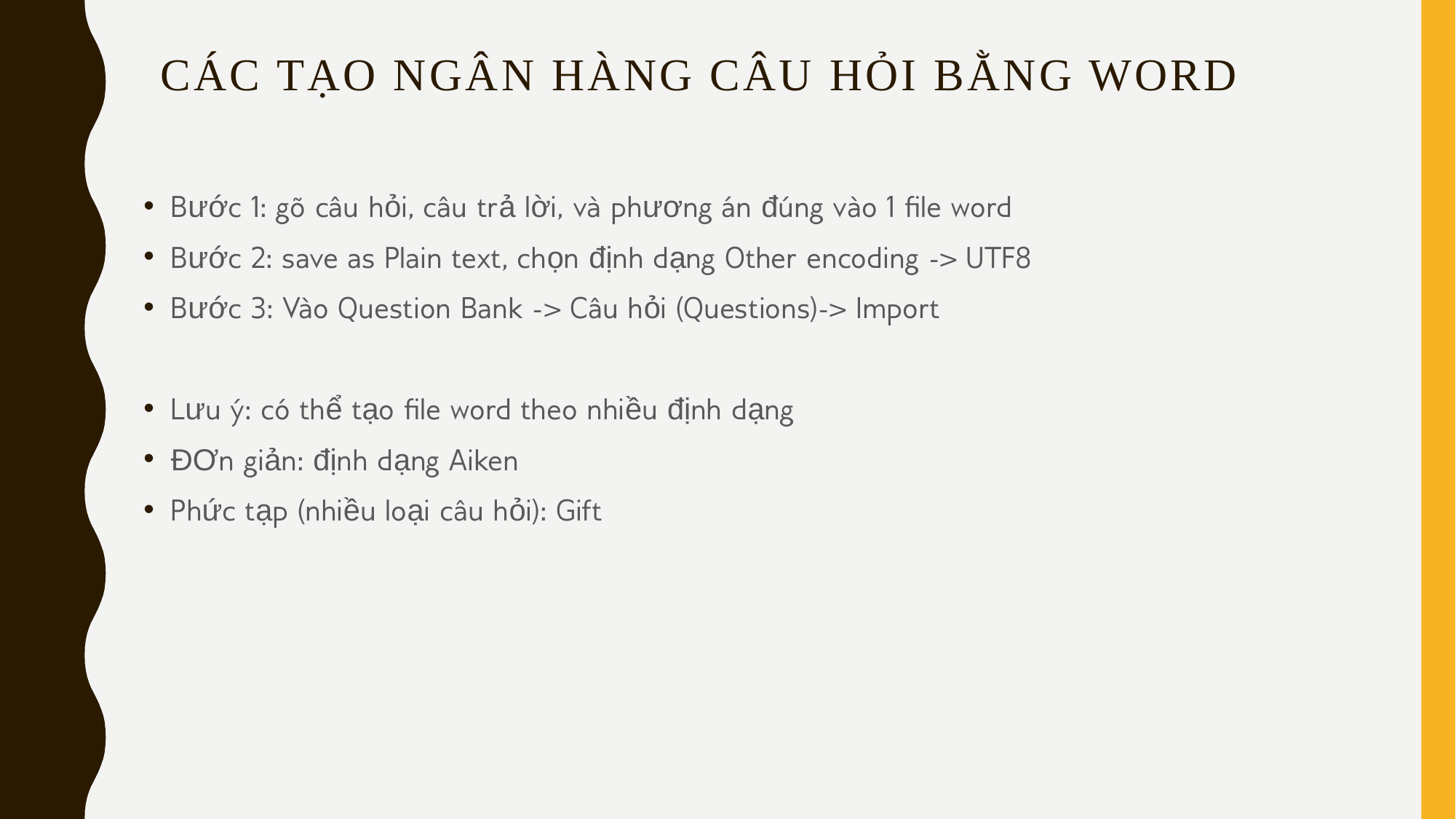

# Các tạo ngân hàng câu hỏi bằng word
Bước 1: gõ câu hỏi, câu trả lời, và phương án đúng vào 1 file word
Bước 2: save as Plain text, chọn định dạng Other encoding -> UTF8
Bước 3: Vào Question Bank -> Câu hỏi (Questions)-> Import

Lưu ý: có thể tạo file word theo nhiều định dạng
ĐƠn giản: định dạng Aiken
Phức tạp (nhiều loại câu hỏi): Gift